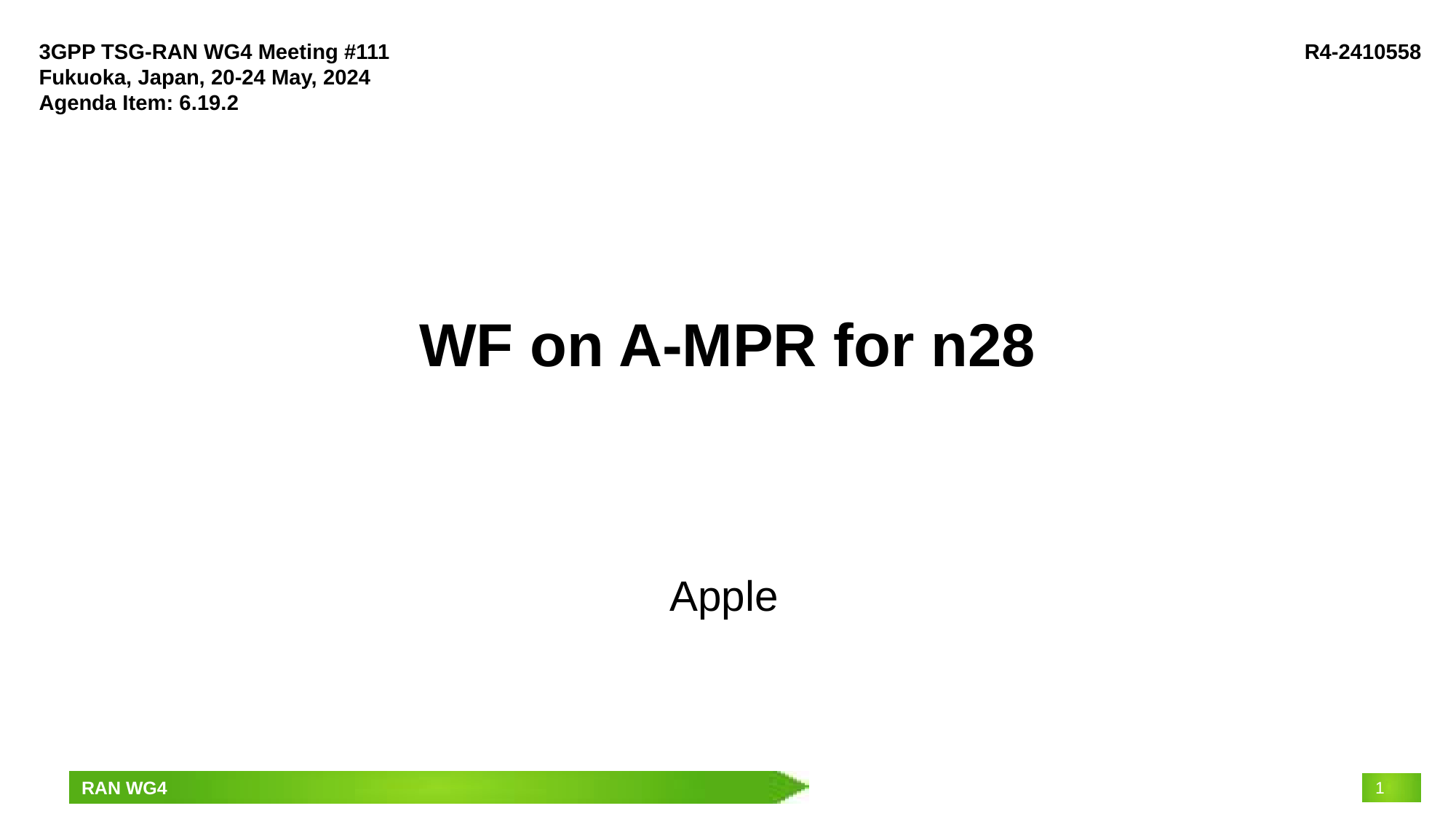

3GPP TSG-RAN WG4 Meeting #111
Fukuoka, Japan, 20-24 May, 2024
Agenda Item: 6.19.2
R4-2410558
# WF on A-MPR for n28
Apple